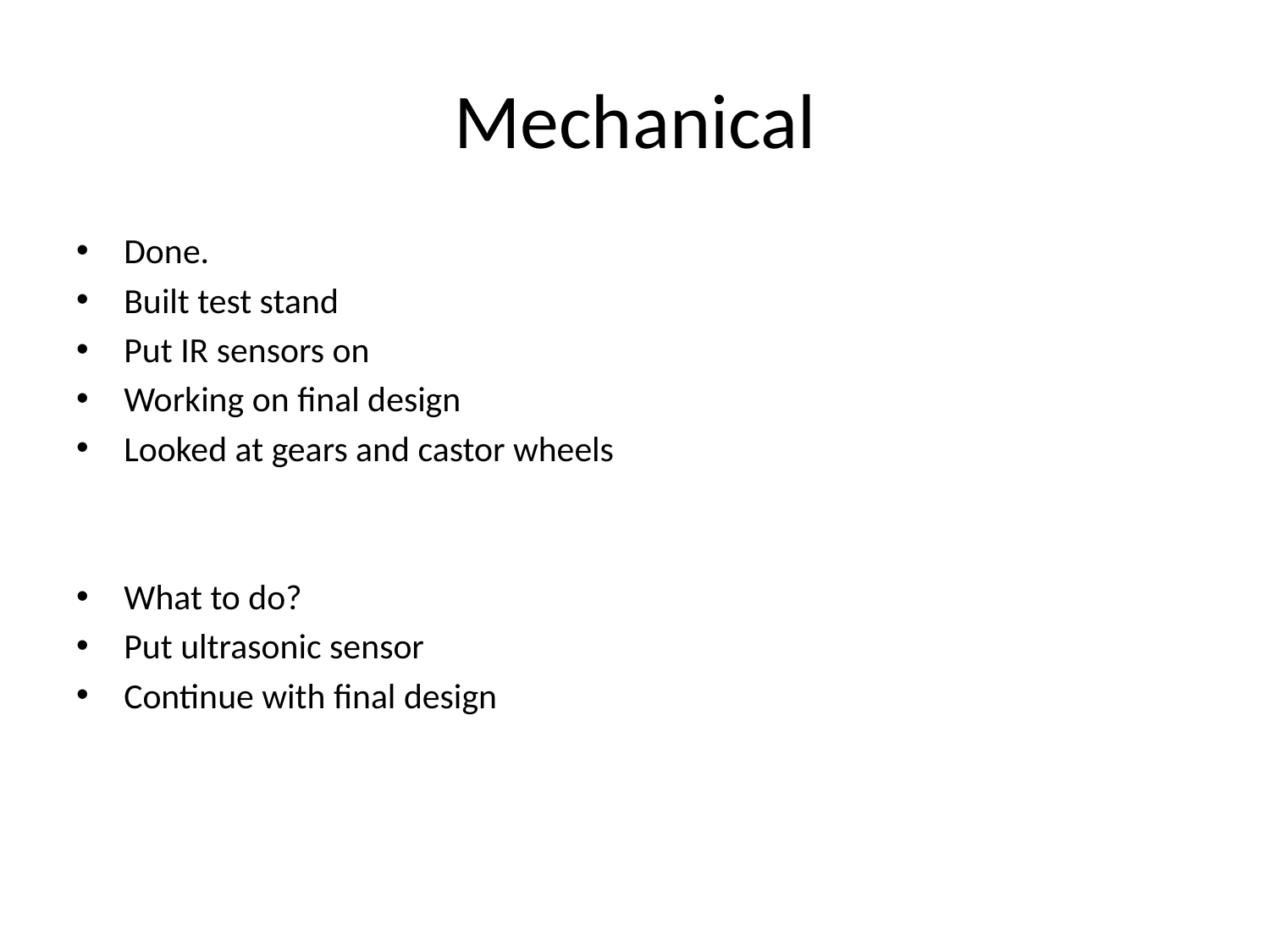

# Mechanical
Done.
Built test stand
Put IR sensors on
Working on final design
Looked at gears and castor wheels

What to do?
Put ultrasonic sensor
Continue with final design